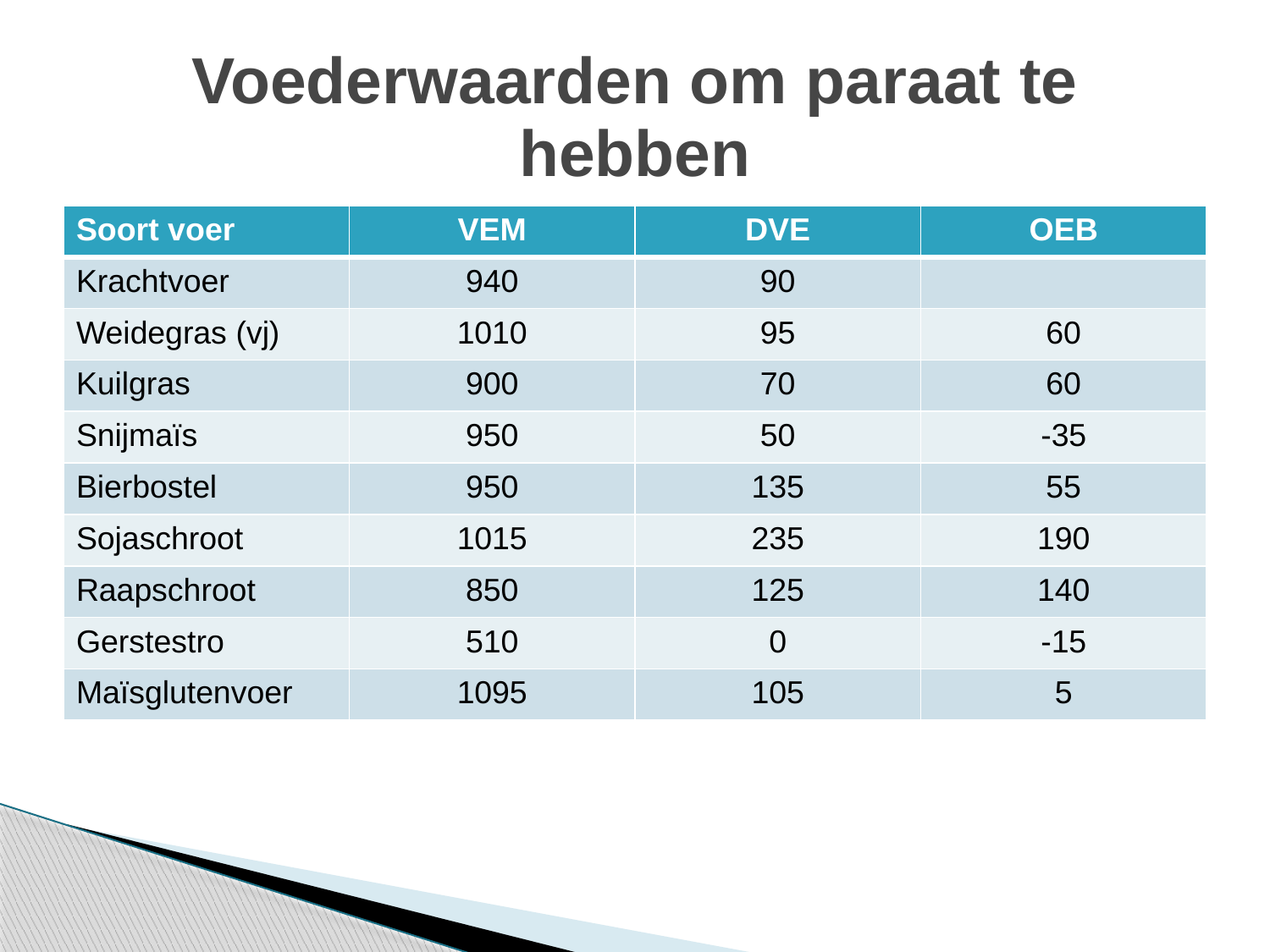

# Voederwaarden om paraat te hebben
| Soort voer | VEM | DVE | OEB |
| --- | --- | --- | --- |
| Krachtvoer | 940 | 90 |  |
| Weidegras (vj) | 1010 | 95 | 60 |
| Kuilgras | 900 | 70 | 60 |
| Snijmaïs | 950 | 50 | -35 |
| Bierbostel | 950 | 135 | 55 |
| Sojaschroot | 1015 | 235 | 190 |
| Raapschroot | 850 | 125 | 140 |
| Gerstestro | 510 | 0 | -15 |
| Maïsglutenvoer | 1095 | 105 | 5 |